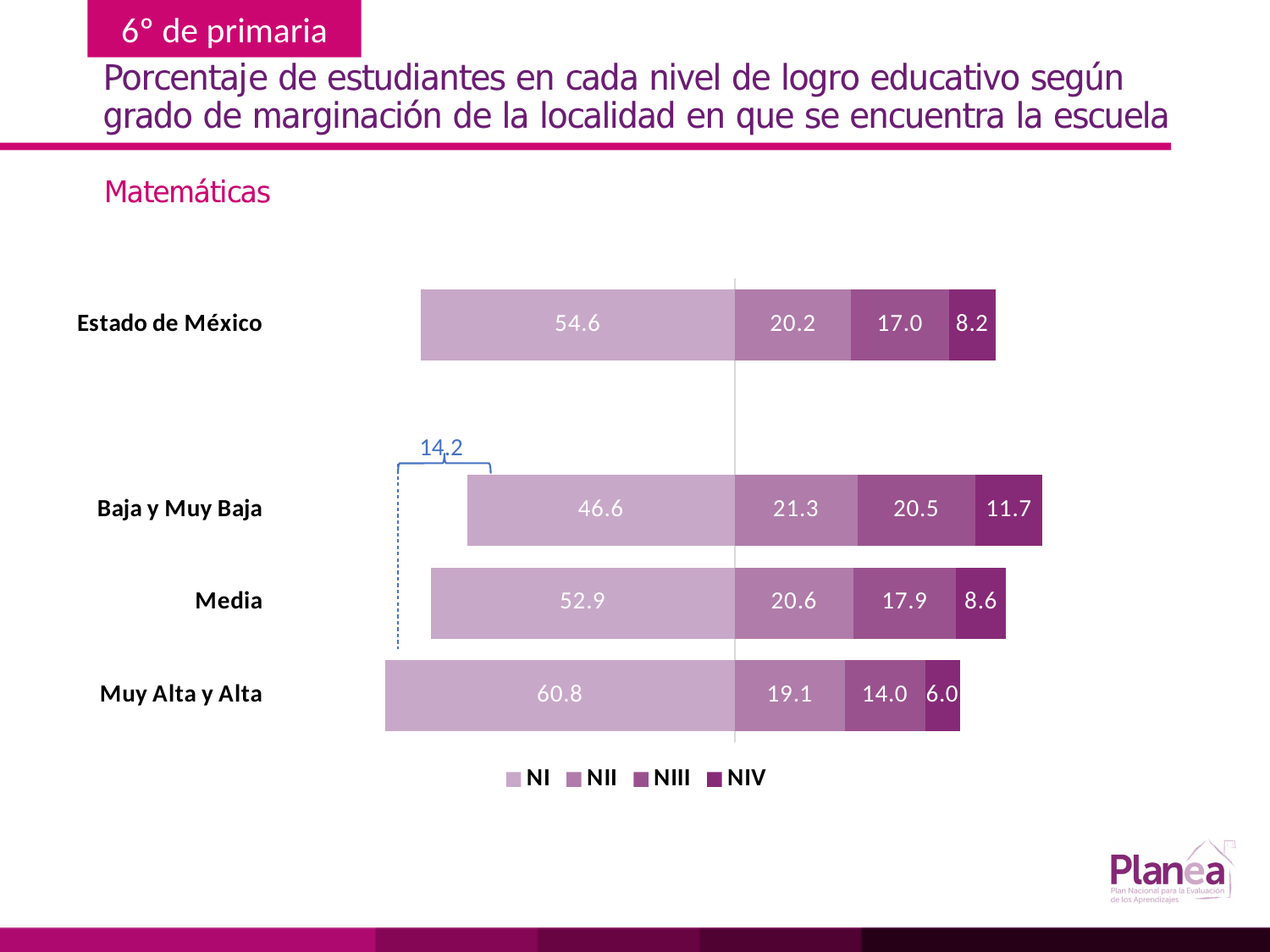

# Porcentaje de estudiantes en cada nivel de logro educativo según grado de marginación de la localidad en que se encuentra la escuela

Matemáticas

### Chart

| Category |  |  |  |  |
|---|---|---|---|---|
| Muy Alta y Alta | -60.8 | 19.1 | 14.0 | 6.0 |
| Media | -52.9 | 20.6 | 17.9 | 8.6 |
| Baja y Muy Baja | -46.6 | 21.3 | 20.5 | 11.7 |
|  | None | None | None | None |
| Estado de México | -54.6 | 20.2 | 17.0 | 8.2 |
14.2